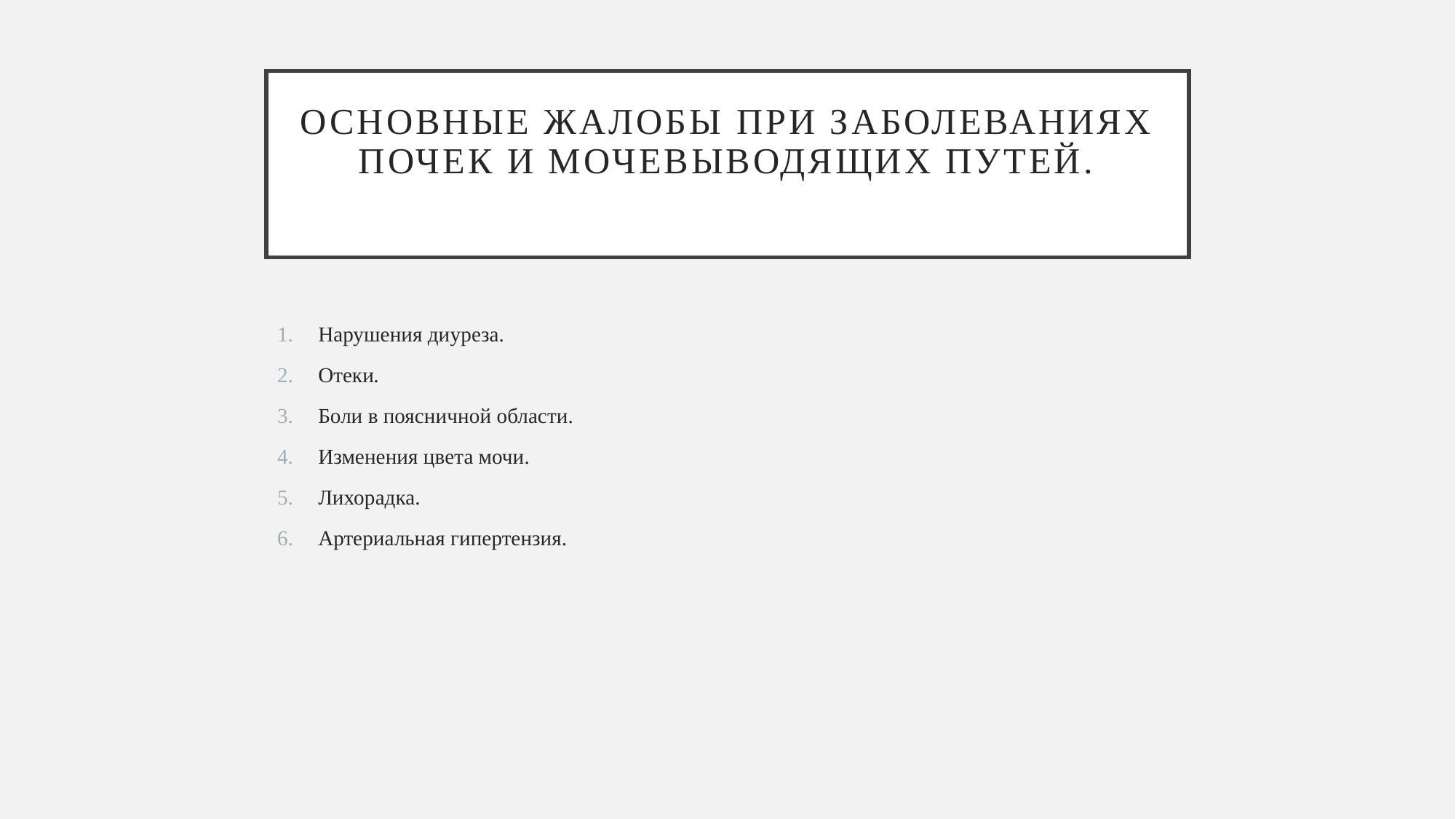

# основные жалобы при заболеваниях почек и мочевыводящих путей.
Нарушения диуреза.
Отеки.
Боли в поясничной области.
Изменения цвета мочи.
Лихорадка.
Артериальная гипертензия.